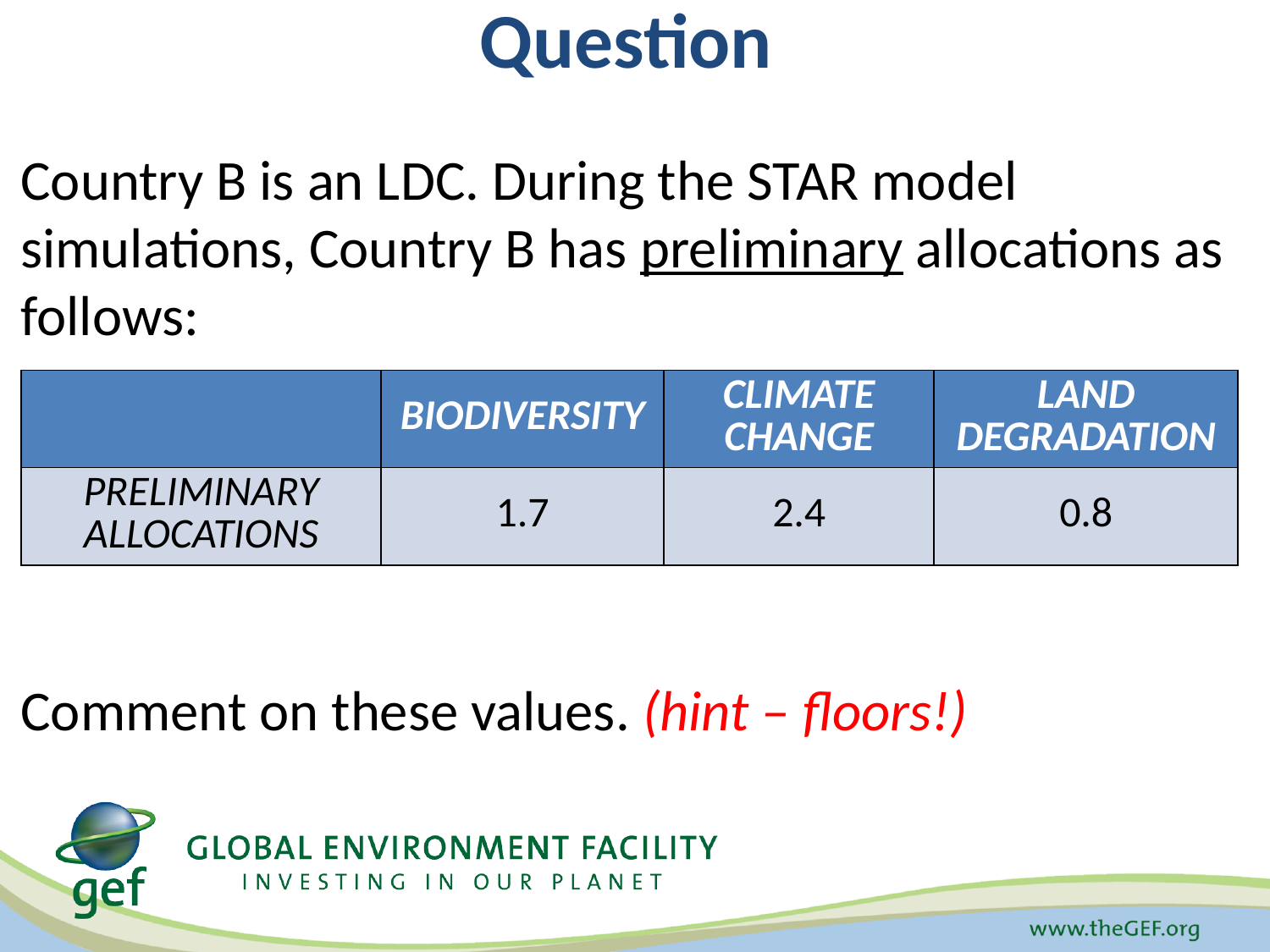

# Question
Country B is an LDC. During the STAR model simulations, Country B has preliminary allocations as follows:

Comment on these values. (hint – floors!)
|  | BIODIVERSITY | CLIMATE CHANGE | LAND DEGRADATION |
| --- | --- | --- | --- |
| PRELIMINARY ALLOCATIONS | 1.7 | 2.4 | 0.8 |